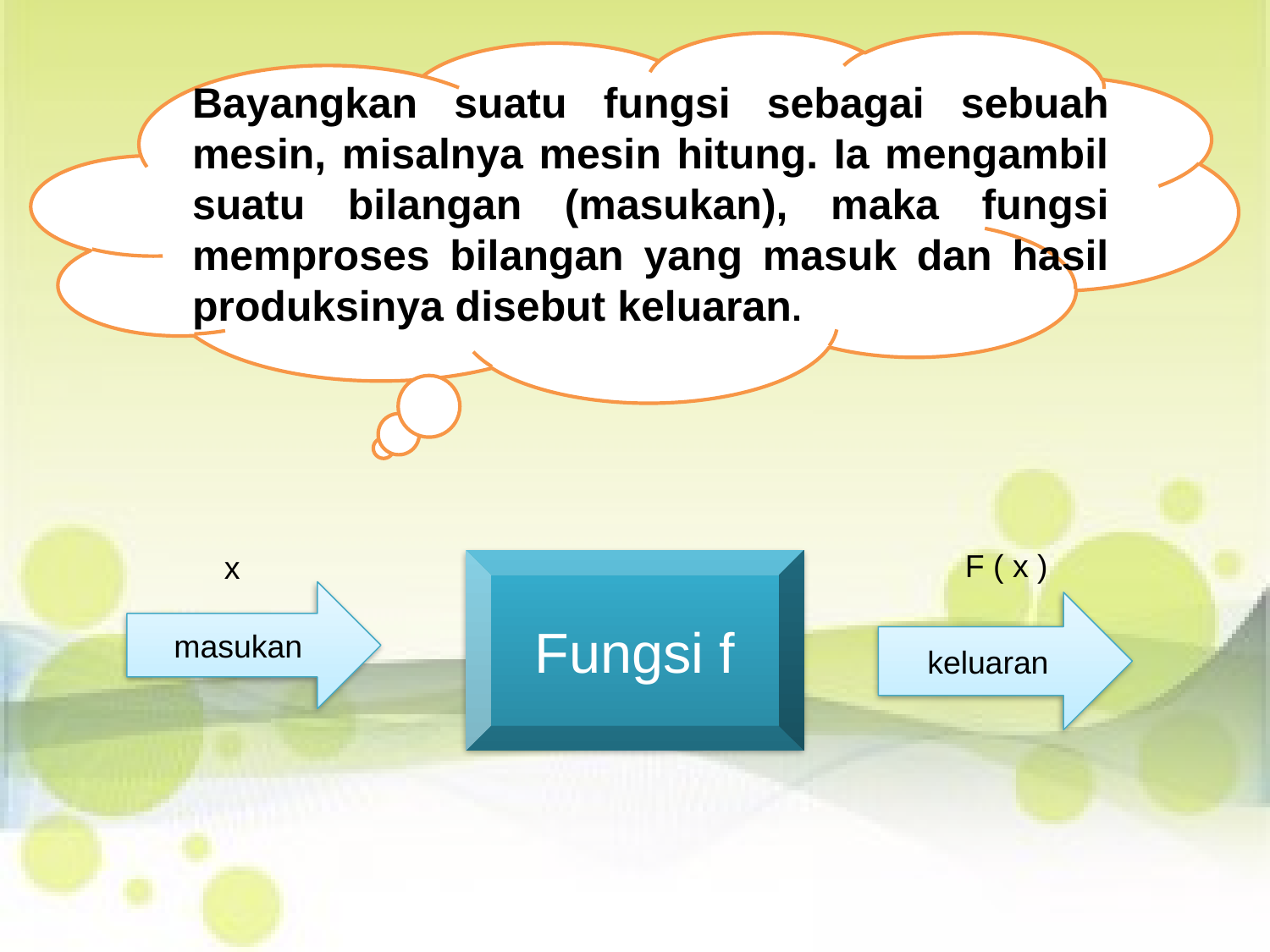

Bayangkan suatu fungsi sebagai sebuah mesin, misalnya mesin hitung. Ia mengambil suatu bilangan (masukan), maka fungsi memproses bilangan yang masuk dan hasil produksinya disebut keluaran.
F ( x )
x
Fungsi f
masukan
keluaran